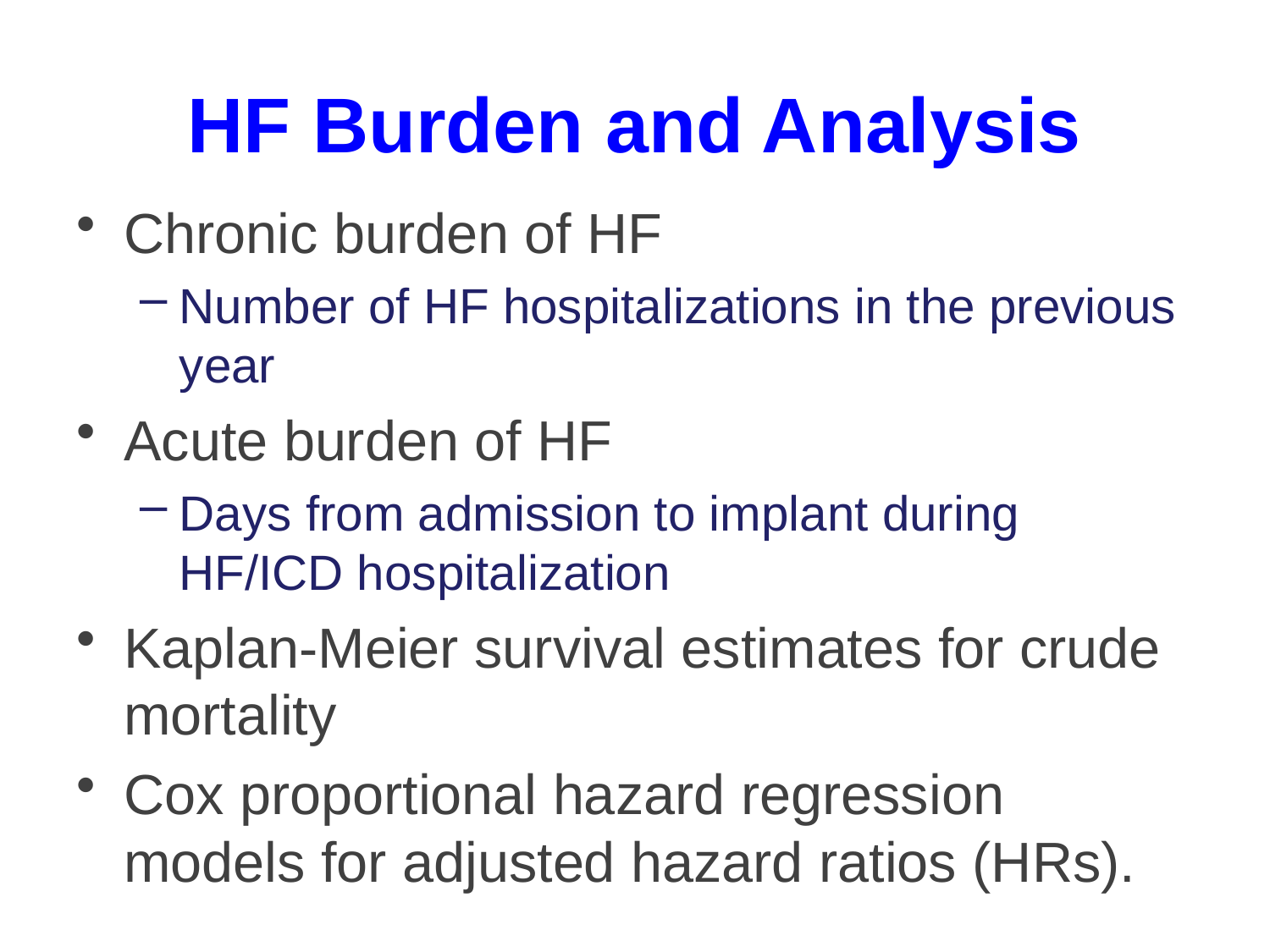

# HF Burden and Analysis
Chronic burden of HF
Number of HF hospitalizations in the previous year
Acute burden of HF
Days from admission to implant during HF/ICD hospitalization
Kaplan-Meier survival estimates for crude mortality
Cox proportional hazard regression models for adjusted hazard ratios (HRs).